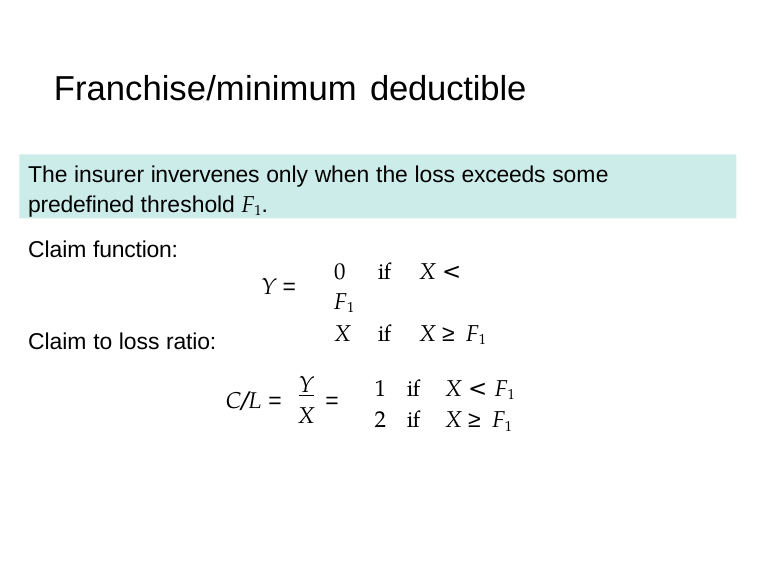

# Franchise/minimum deductible
The insurer invervenes only when the loss exceeds some predefined threshold F1.
Claim function:

0	if	X < F1
X	if	X ≥ F1
Y =
Claim to loss ratio:

Y
if	X < F1
if	X ≥ F1
C/L =	=
X